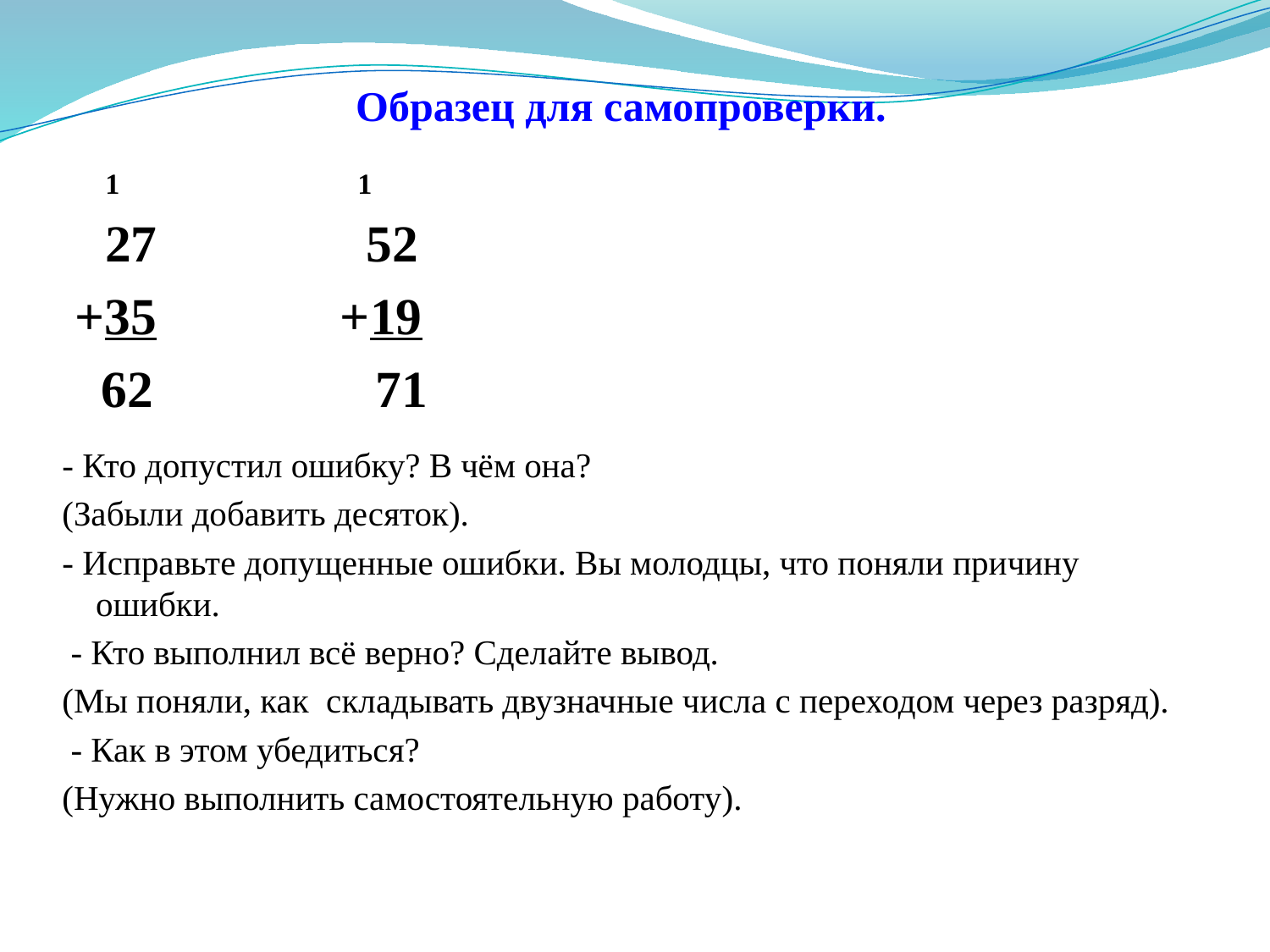

# Образец для самопроверки.
      1                                 1
      27                52
 +35              +19
   62                 71

- Кто допустил ошибку? В чём она?
(Забыли добавить десяток).
- Исправьте допущенные ошибки. Вы молодцы, что поняли причину ошибки.
 - Кто выполнил всё верно? Сделайте вывод.
(Мы поняли, как  складывать двузначные числа с переходом через разряд).
 - Как в этом убедиться?
(Нужно выполнить самостоятельную работу).